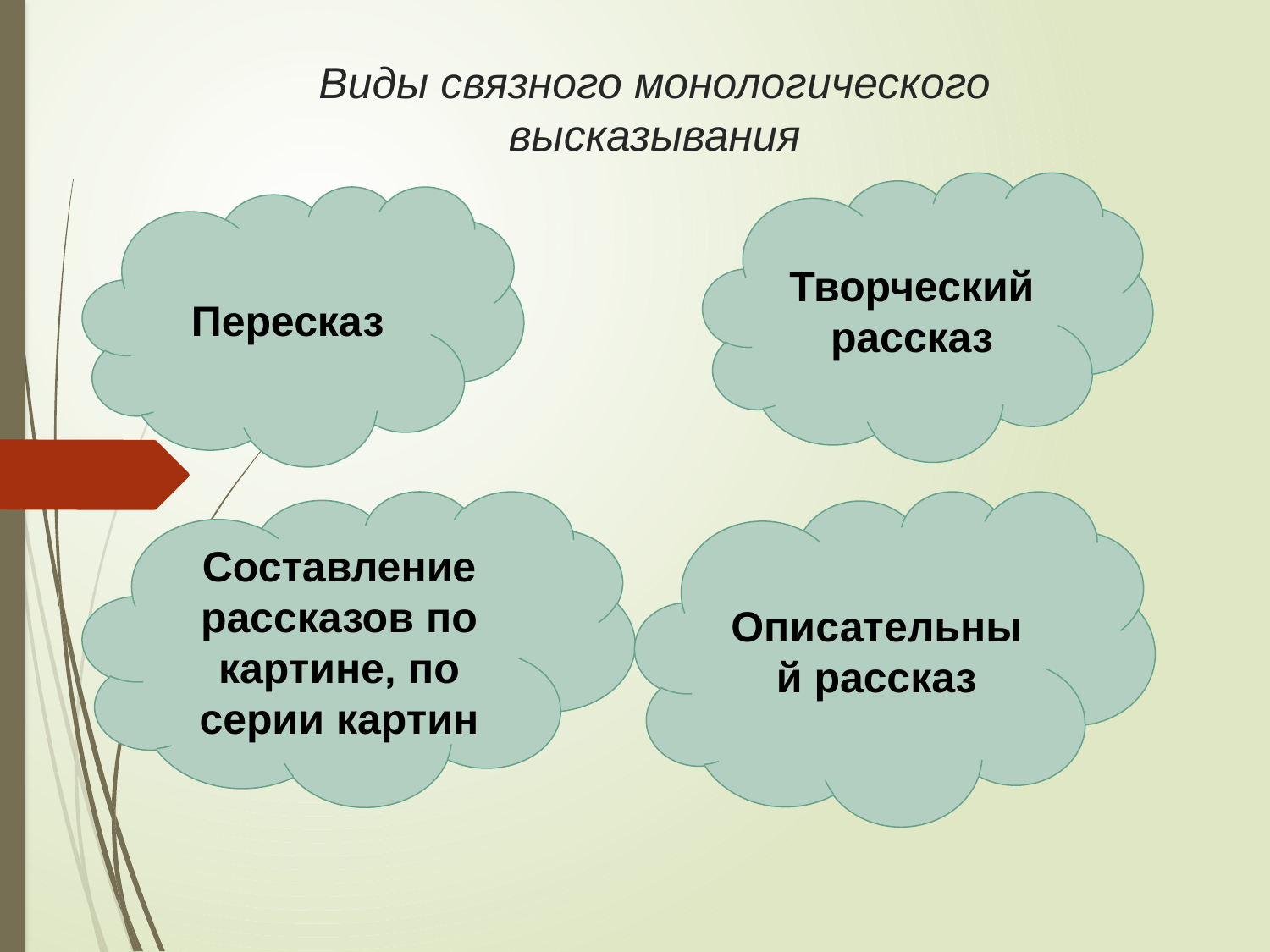

# Виды связного монологического высказывания
Творческий рассказ
Пересказ
Составление рассказов по картине, по серии картин
Описательный рассказ